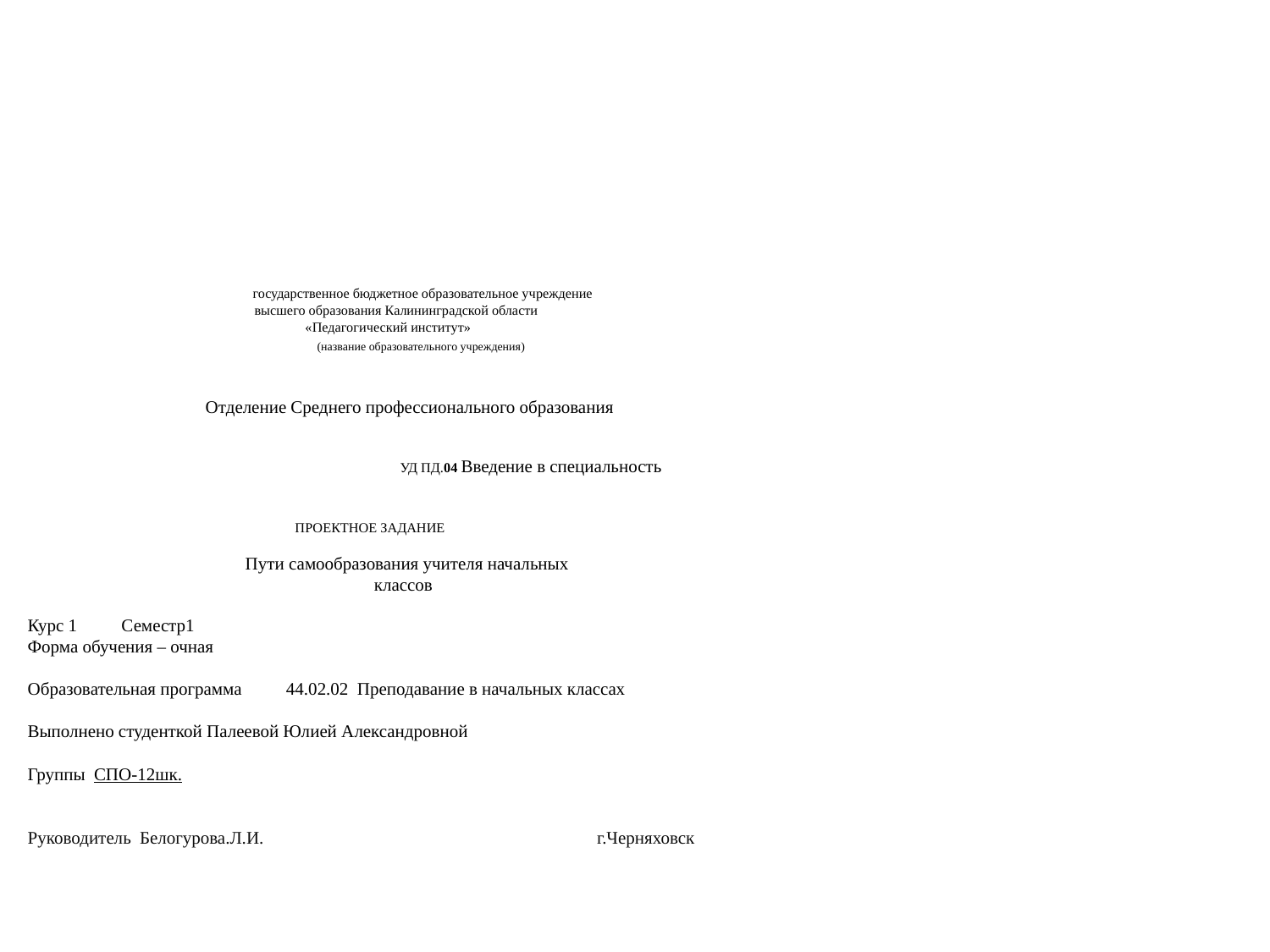

# государственное бюджетное образовательное учреждение высшего образования Калининградской области «Педагогический институт» (название образовательного учреждения) Отделение Среднего профессионального образования УД ПД.04 Введение в специальность ПРОЕКТНОЕ ЗАДАНИЕ Пути самообразования учителя начальных классов Курс 1          Семестр1 Форма обучения – очная Образовательная программа          44.02.02  Преподавание в начальных классах Выполнено студенткой Палеевой Юлией Александровной Группы  СПО-12шк. Руководитель  Белогурова.Л.И.                                                                           г.Черняховск